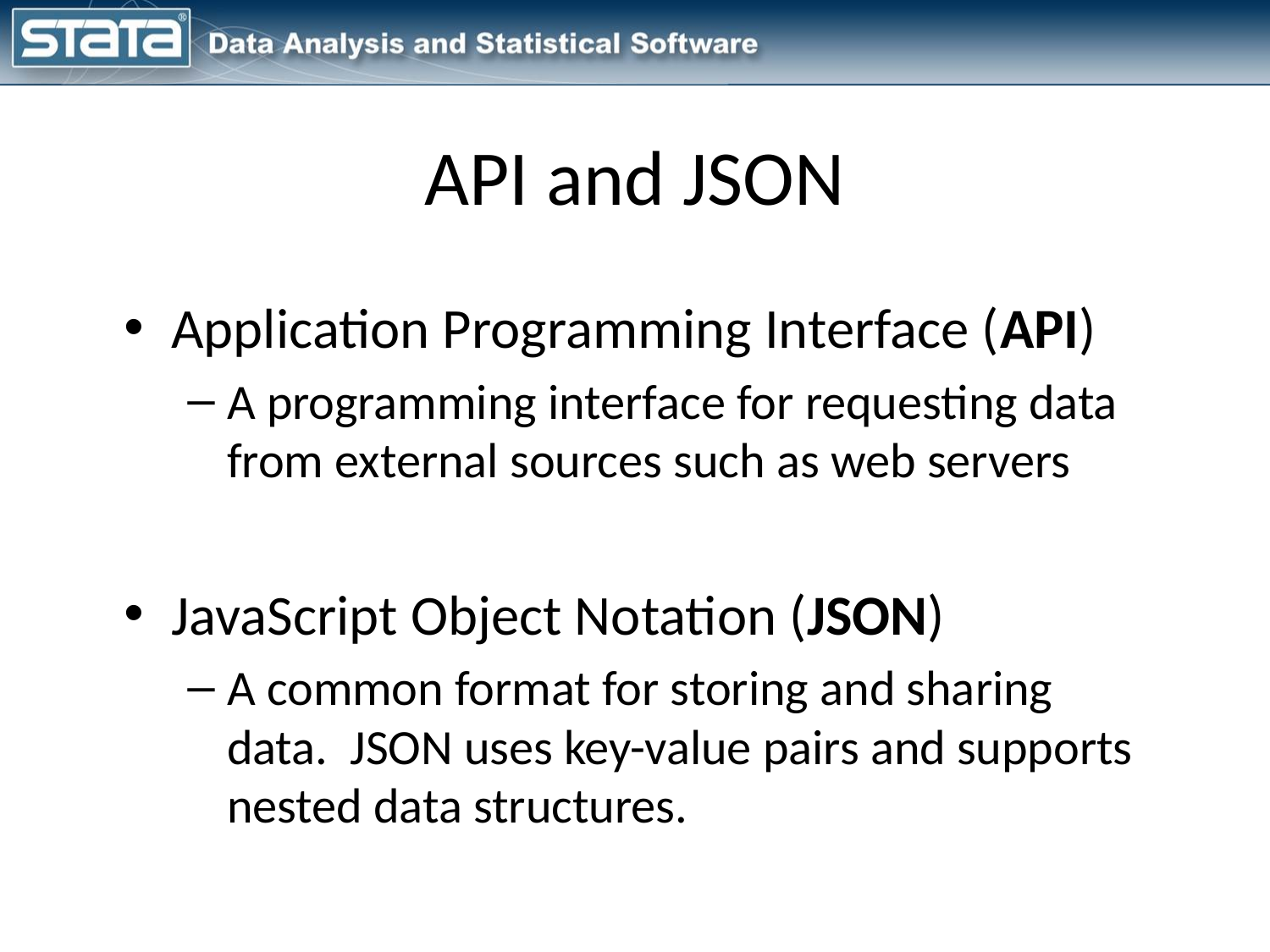

# API and JSON
Application Programming Interface (API)
A programming interface for requesting data from external sources such as web servers

JavaScript Object Notation (JSON)
A common format for storing and sharing data.  JSON uses key-value pairs and supports nested data structures.